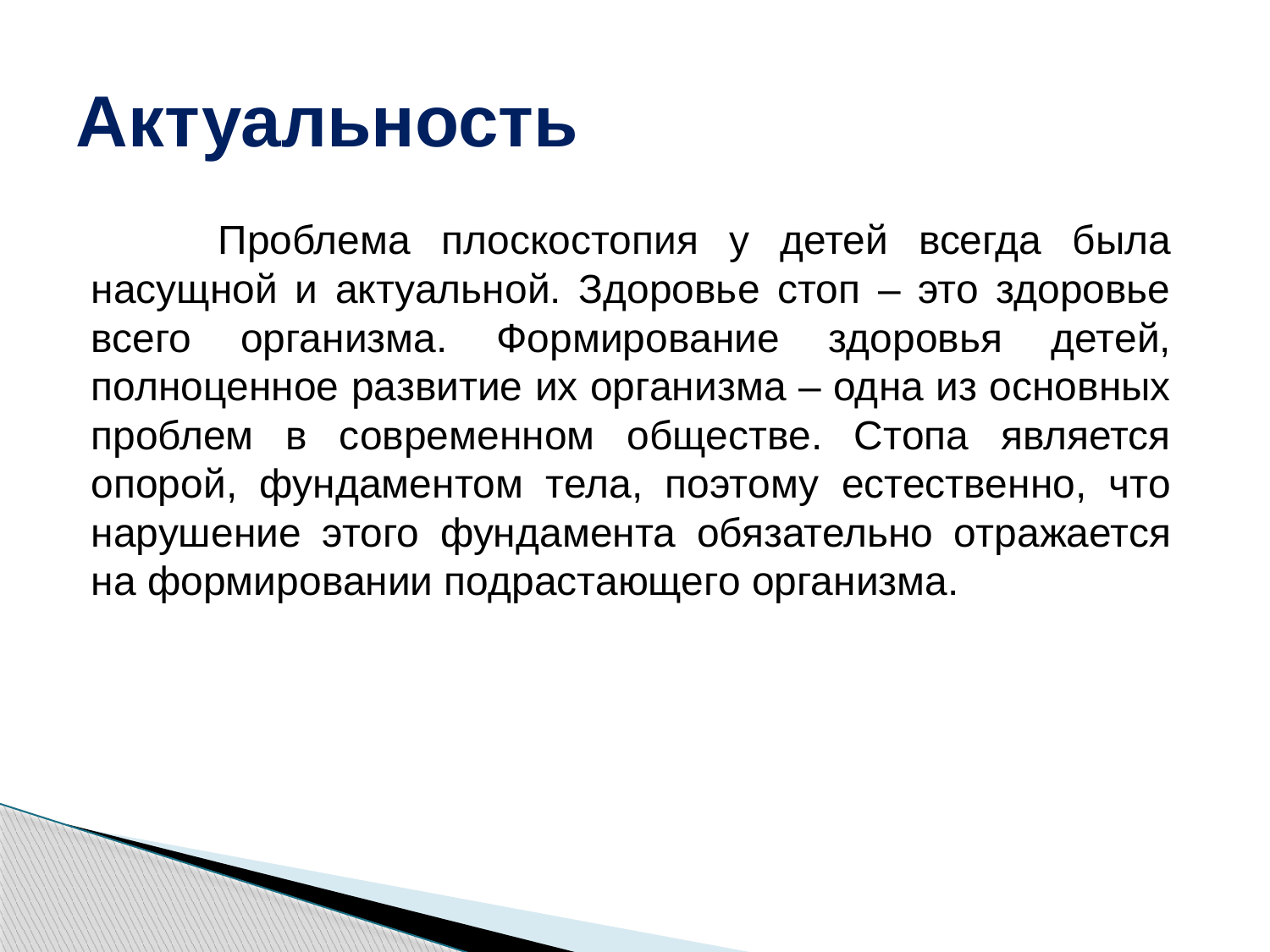

# Актуальность
	Проблема плоскостопия у детей всегда была насущной и актуальной. Здоровье стоп – это здоровье всего организма. Формирование здоровья детей, полноценное развитие их организма – одна из основных проблем в современном обществе. Стопа является опорой, фундаментом тела, поэтому естественно, что нарушение этого фундамента обязательно отражается на формировании подрастающего организма.